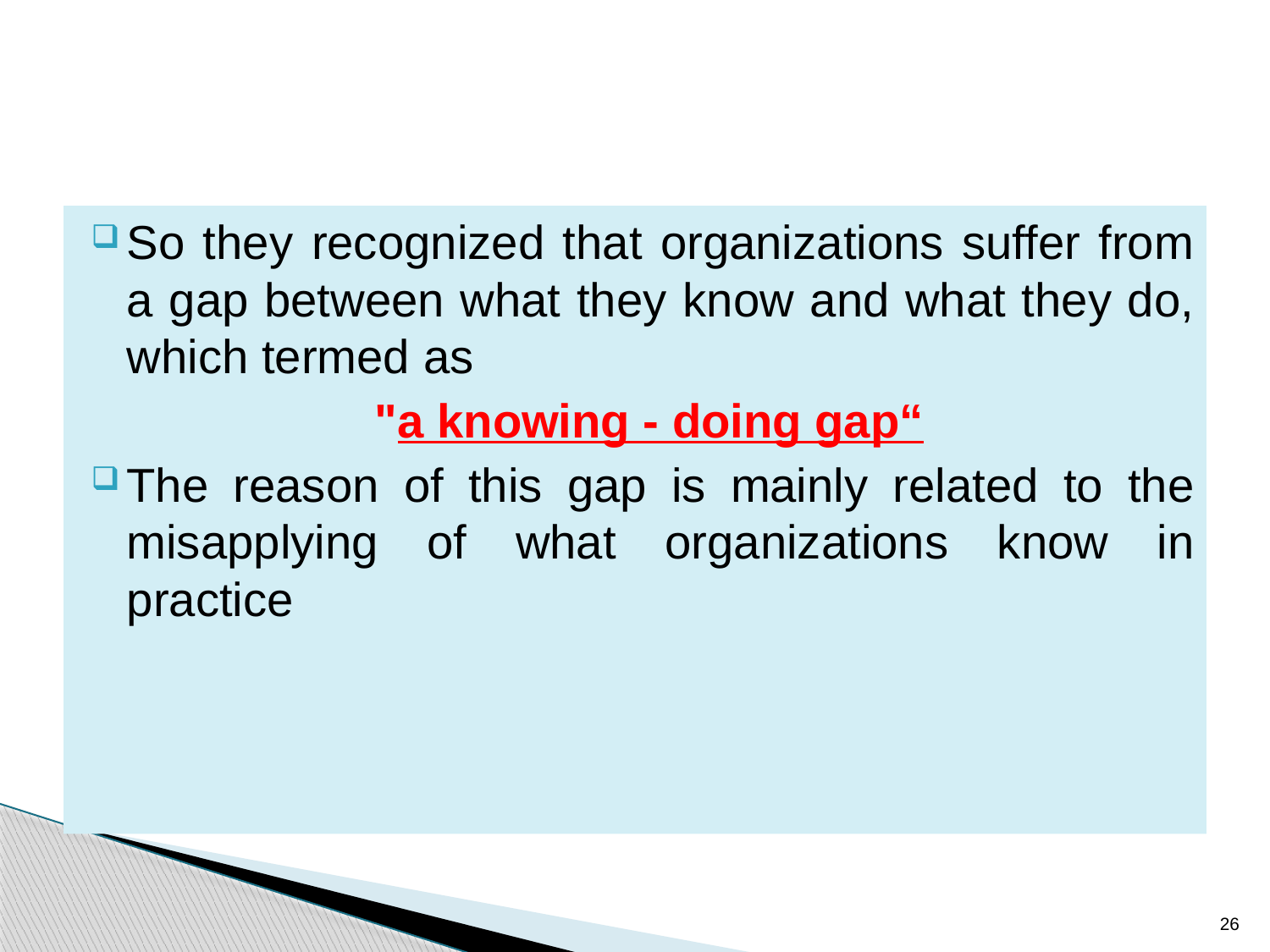

#
So they recognized that organizations suffer from a gap between what they know and what they do, which termed as
 "a knowing - doing gap“
The reason of this gap is mainly related to the misapplying of what organizations know in practice
26